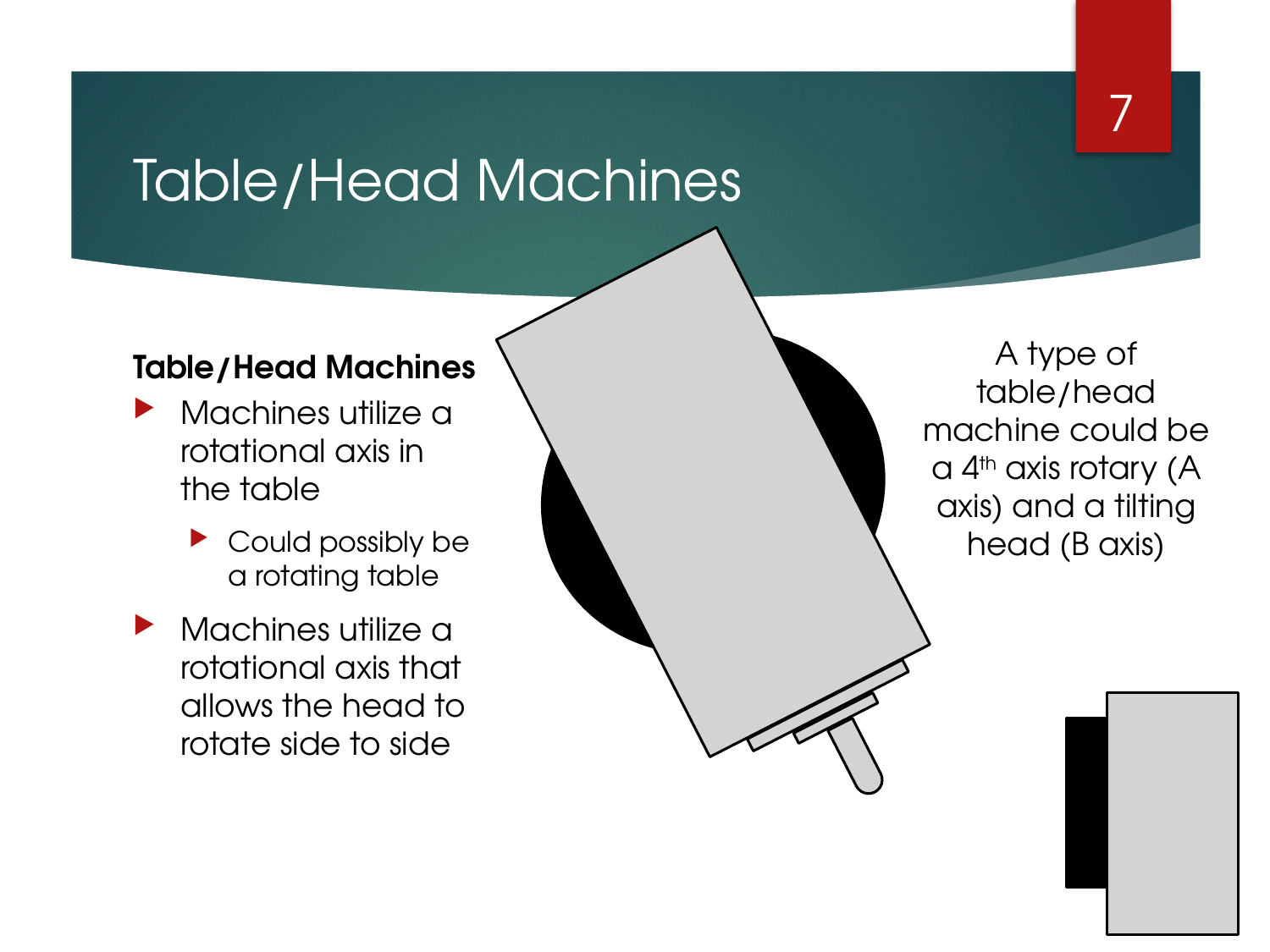

7
# Table/Head Machines

Table/Head Machines
A type of table/head machine could be a 4th axis rotary (A axis) and a tilting head (B axis)

Machines utilize a rotational axis in the table
Could possibly be a rotating table
Machines utilize a rotational axis that allows the head to rotate side to side